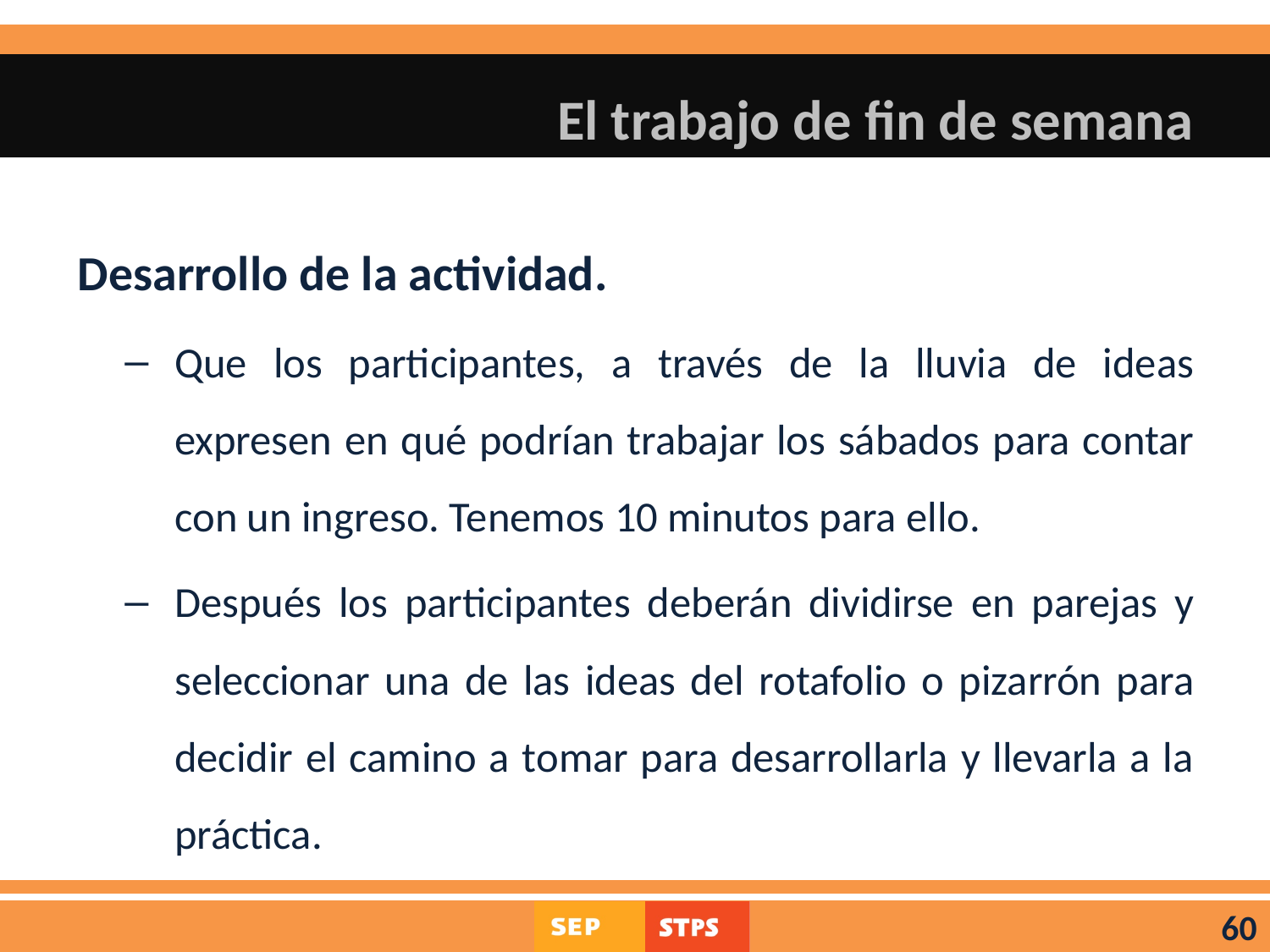

# El trabajo de fin de semana
Desarrollo de la actividad.
Que los participantes, a través de la lluvia de ideas expresen en qué podrían trabajar los sábados para contar con un ingreso. Tenemos 10 minutos para ello.
Después los participantes deberán dividirse en parejas y seleccionar una de las ideas del rotafolio o pizarrón para decidir el camino a tomar para desarrollarla y llevarla a la práctica.
60